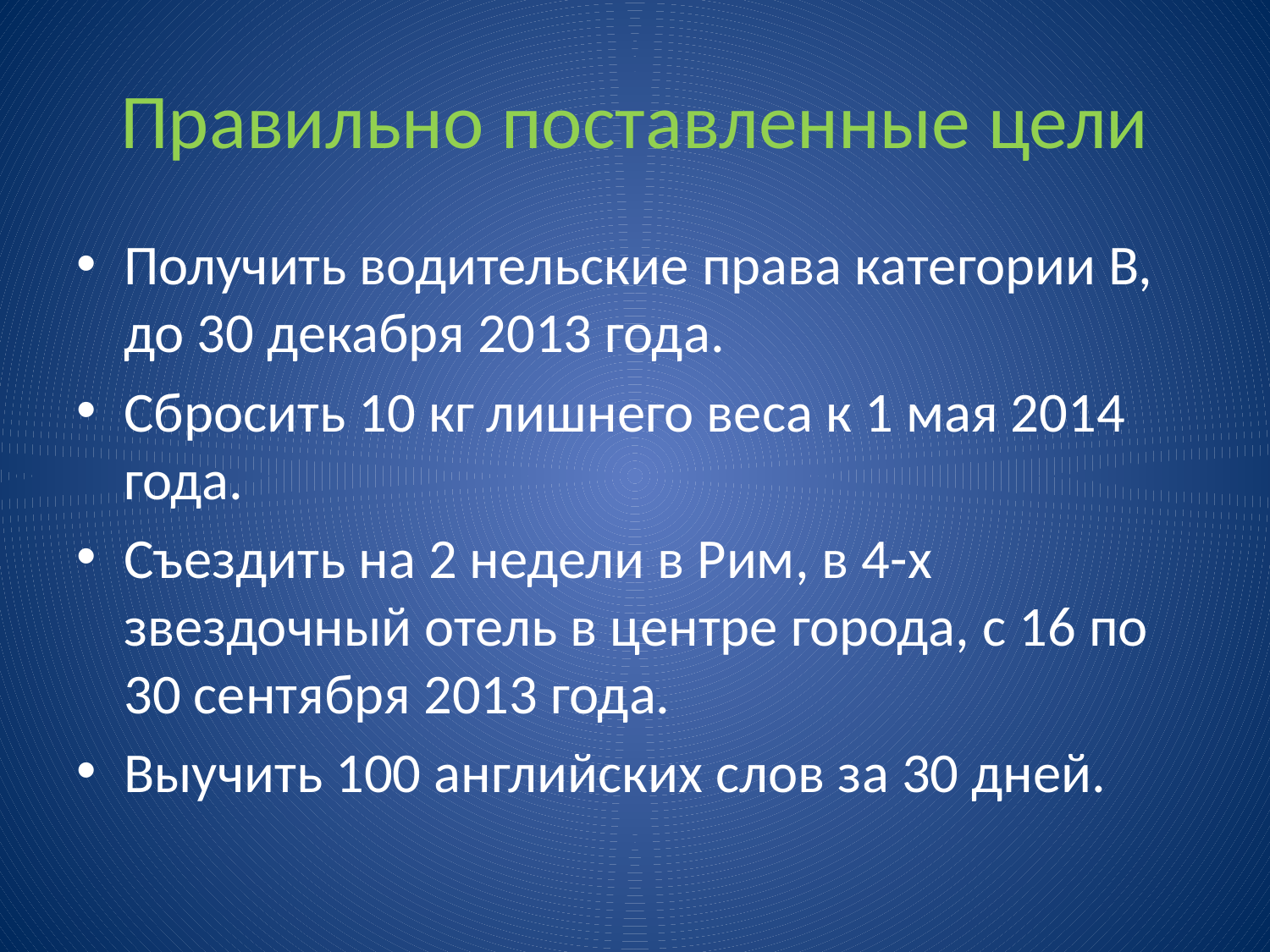

# Правильно поставленные цели
Получить водительские права категории B, до 30 декабря 2013 года.
Сбросить 10 кг лишнего веса к 1 мая 2014 года.
Съездить на 2 недели в Рим, в 4-х звездочный отель в центре города, с 16 по 30 сентября 2013 года.
Выучить 100 английских слов за 30 дней.